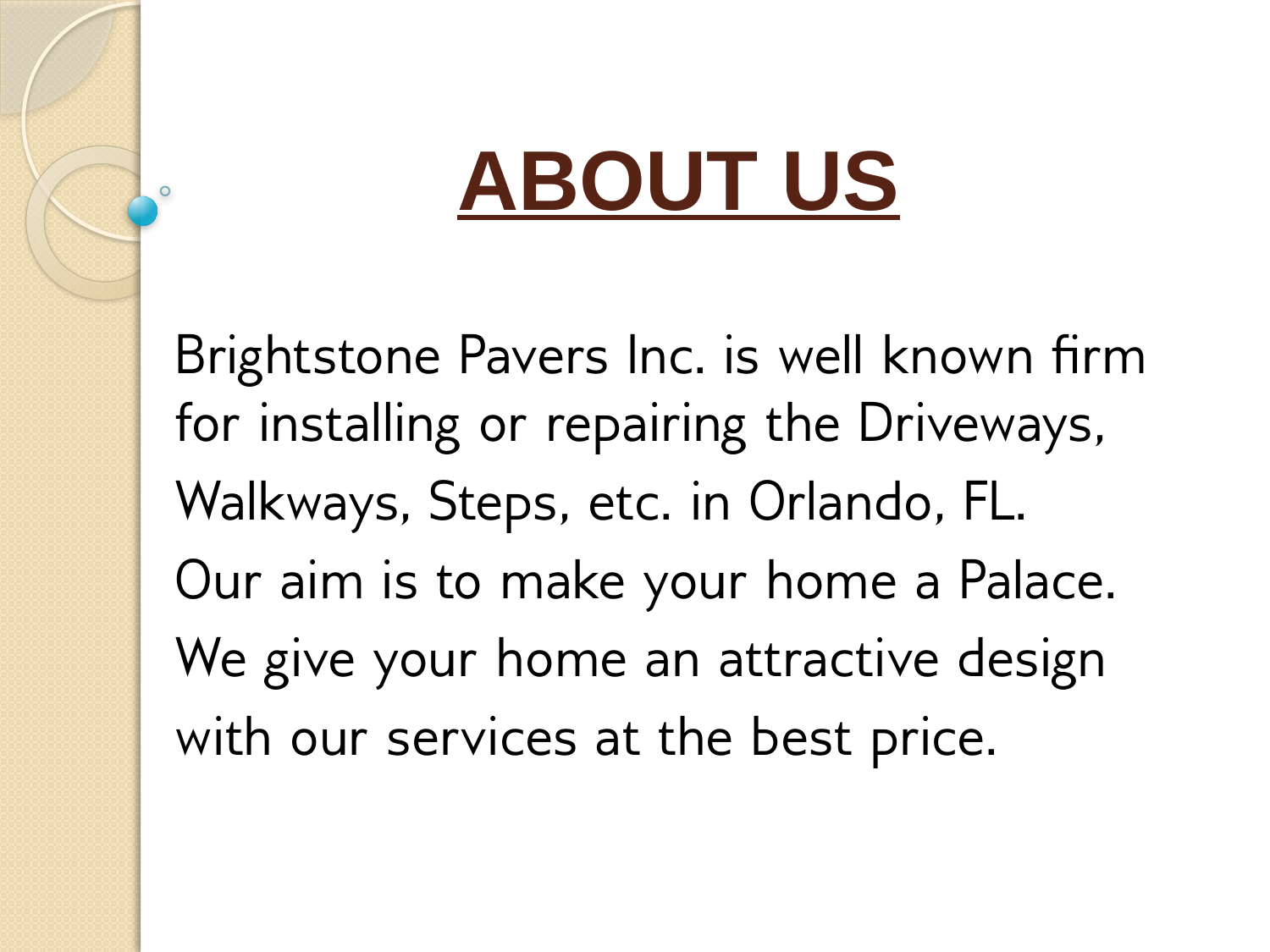

# ABOUT US
Brightstone Pavers Inc. is well known firm for installing or repairing the Driveways,
Walkways, Steps, etc. in Orlando, FL.
Our aim is to make your home a Palace.
We give your home an attractive design
with our services at the best price.